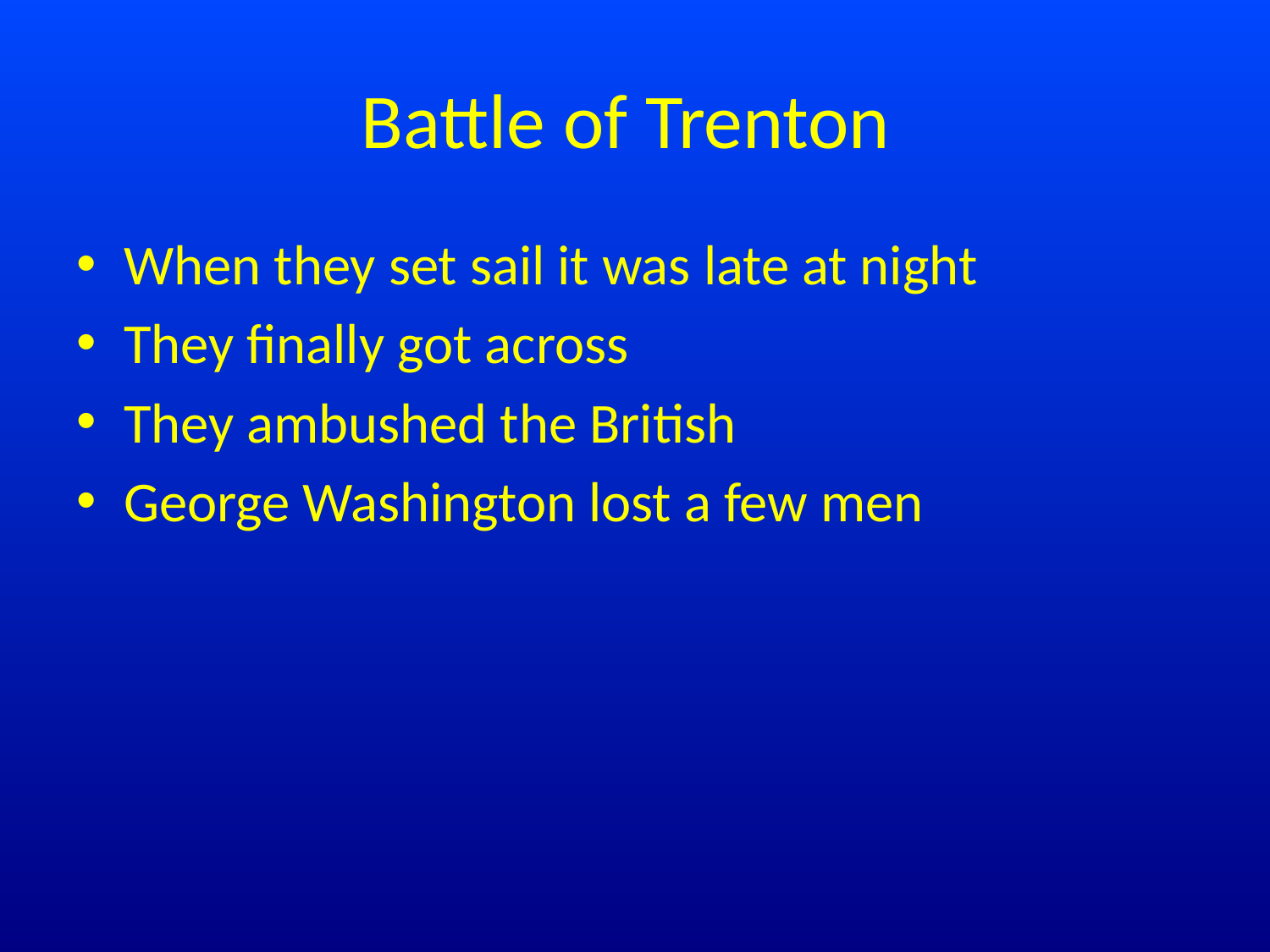

# Battle of Trenton
When they set sail it was late at night
They finally got across
They ambushed the British
George Washington lost a few men